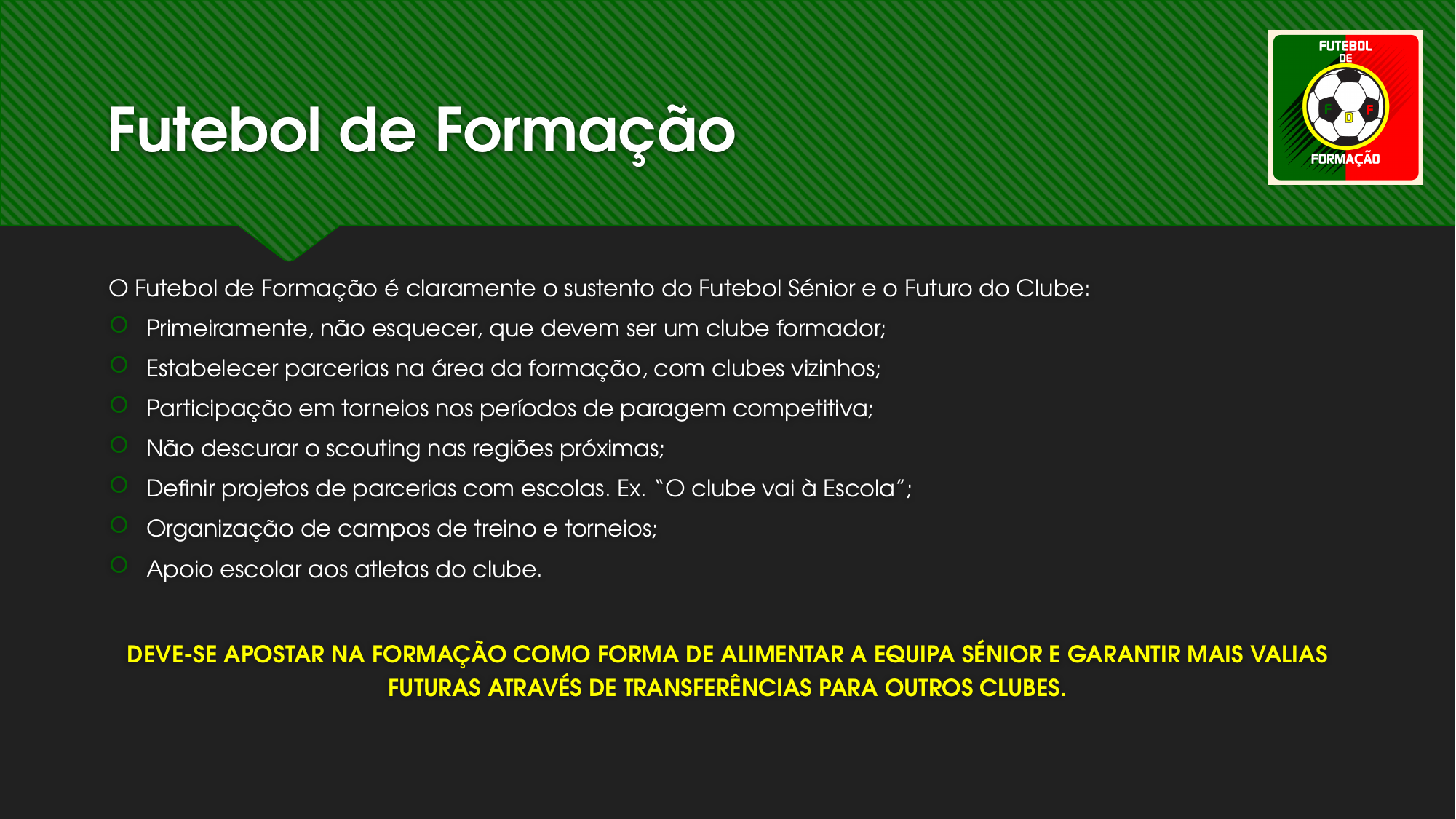

# Futebol de Formação
O Futebol de Formação é claramente o sustento do Futebol Sénior e o Futuro do Clube:
Primeiramente, não esquecer, que devem ser um clube formador;
Estabelecer parcerias na área da formação, com clubes vizinhos;
Participação em torneios nos períodos de paragem competitiva;
Não descurar o scouting nas regiões próximas;
Definir projetos de parcerias com escolas. Ex. “O clube vai à Escola”;
Organização de campos de treino e torneios;
Apoio escolar aos atletas do clube.

DEVE-SE APOSTAR NA FORMAÇÃO COMO FORMA DE ALIMENTAR A EQUIPA SÉNIOR E GARANTIR MAIS VALIAS FUTURAS ATRAVÉS DE TRANSFERÊNCIAS PARA OUTROS CLUBES.